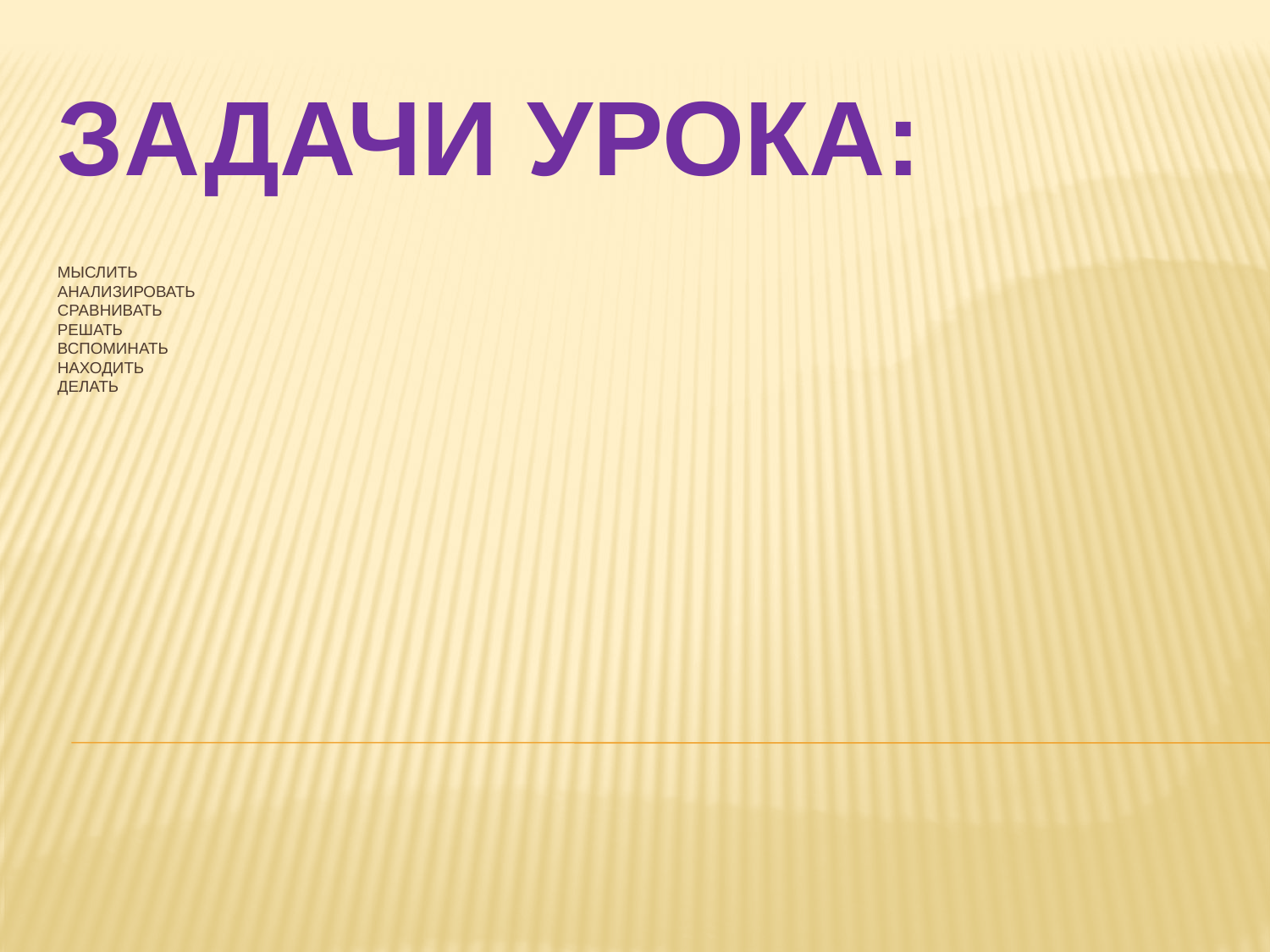

ЗАДАЧИ УРОКА:
# МЫСЛИТЬ АНАЛИЗИРОВАТЬ СРАВНИВАТЬ РЕШАТЬ ВСПОМИНАТЬ НАХОДИТЬ ДЕЛАТЬ